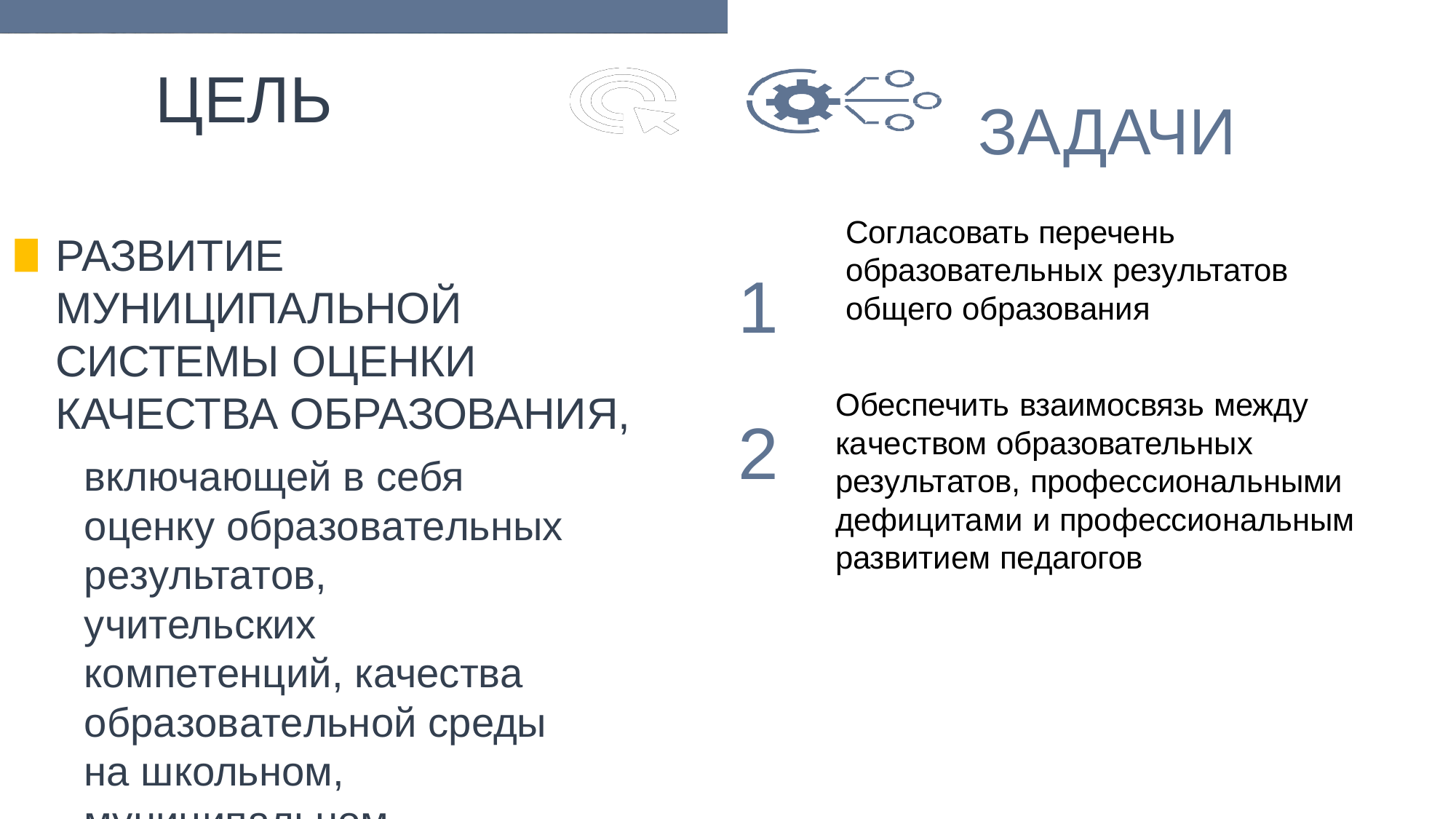

ЦЕЛЬ

ЗАДАЧИ

Согласовать перечень образовательных результатов общего образования

РАЗВИТИЕ МУНИЦИПАЛЬНОЙ  СИСТЕМЫ ОЦЕНКИ КАЧЕСТВА ОБРАЗОВАНИЯ,

включающей в себя оценку образовательных результатов, учительских компетенций, качества образовательной среды
на школьном, муниципальном
 уровнях

1

2
Обеспечить взаимосвязь между качеством образовательных результатов, профессиональными дефицитами и профессиональным развитием педагогов